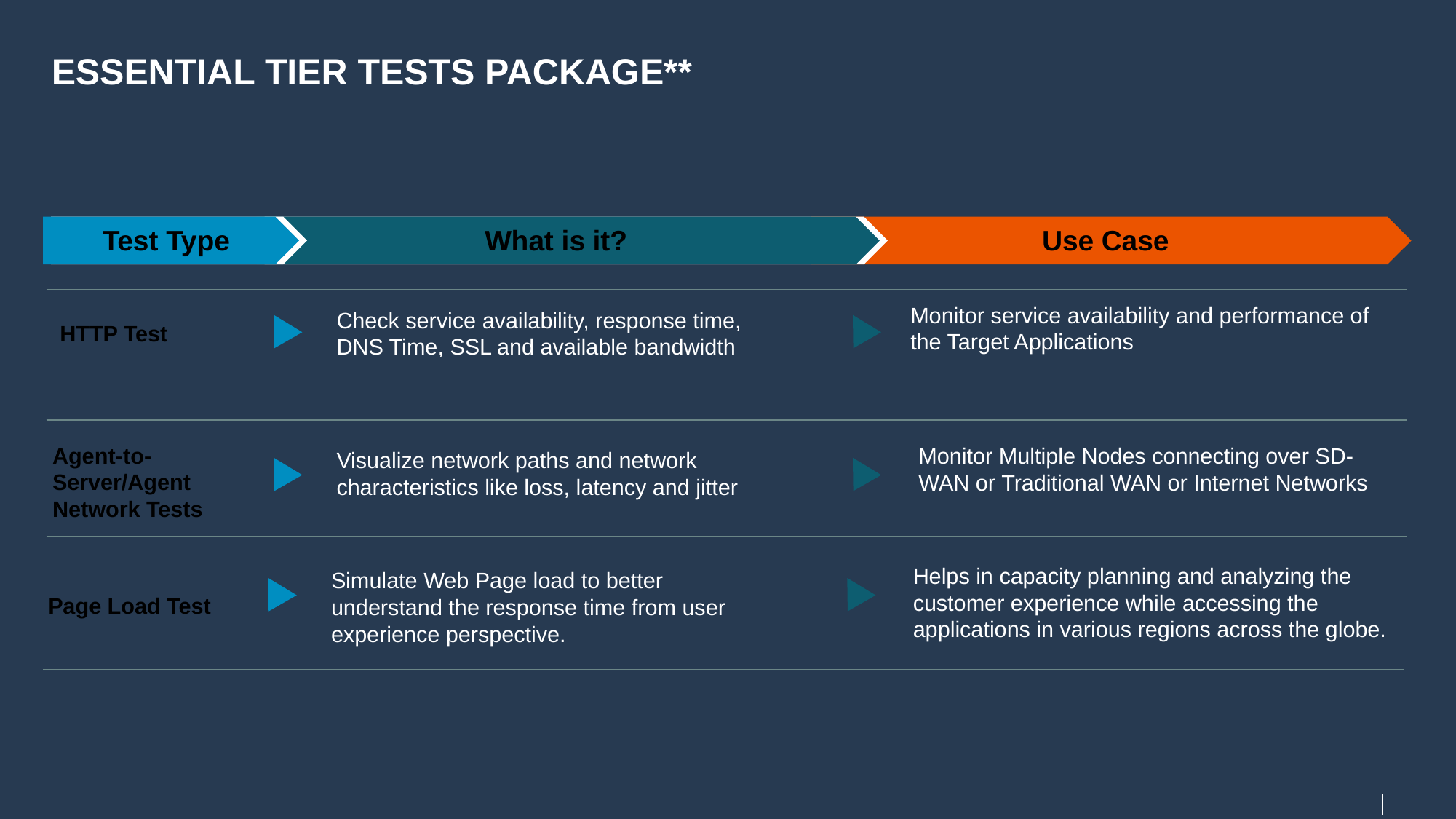

# Essential Tier Tests Package**

What is it?

Use Case
Test Type

Monitor service availability and performance of the Target Applications
Check service availability, response time, DNS Time, SSL and available bandwidth

HTTP Test

Agent-to-Server/Agent Network Tests
Monitor Multiple Nodes connecting over SD-WAN or Traditional WAN or Internet Networks
Visualize network paths and network  characteristics like loss, latency and jitter

Helps in capacity planning and analyzing the customer experience while accessing the applications in various regions across the globe.
Simulate Web Page load to better understand the response time from user experience perspective.
Page Load Test